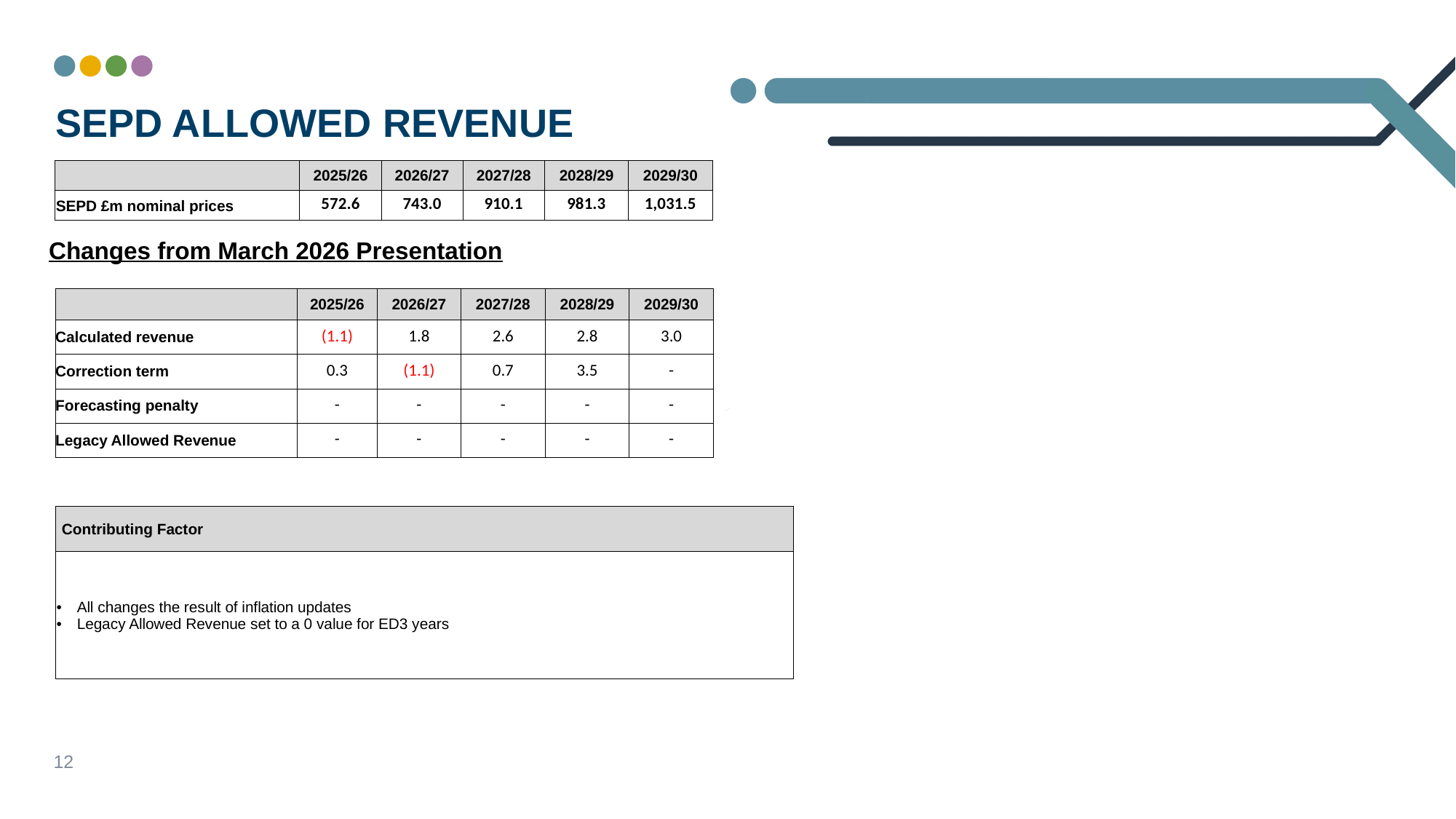

# SEPD Allowed Revenue
|  | 2025/26 | 2026/27 | 2027/28 | 2028/29 | 2029/30 |
| --- | --- | --- | --- | --- | --- |
| SEPD £m nominal prices | 572.6 | 743.0 | 910.1 | 981.3 | 1,031.5 |
Changes from March 2026 Presentation
|  | 2025/26 | 2026/27 | 2027/28 | 2028/29 | 2029/30 |
| --- | --- | --- | --- | --- | --- |
| Calculated revenue | (1.1) | 1.8 | 2.6 | 2.8 | 3.0 |
| Correction term | 0.3 | (1.1) | 0.7 | 3.5 | - |
| Forecasting penalty | - | - | - | - | - |
| Legacy Allowed Revenue | - | - | - | - | - |
| Contributing Factor |
| --- |
| All changes the result of inflation updates Legacy Allowed Revenue set to a 0 value for ED3 years |